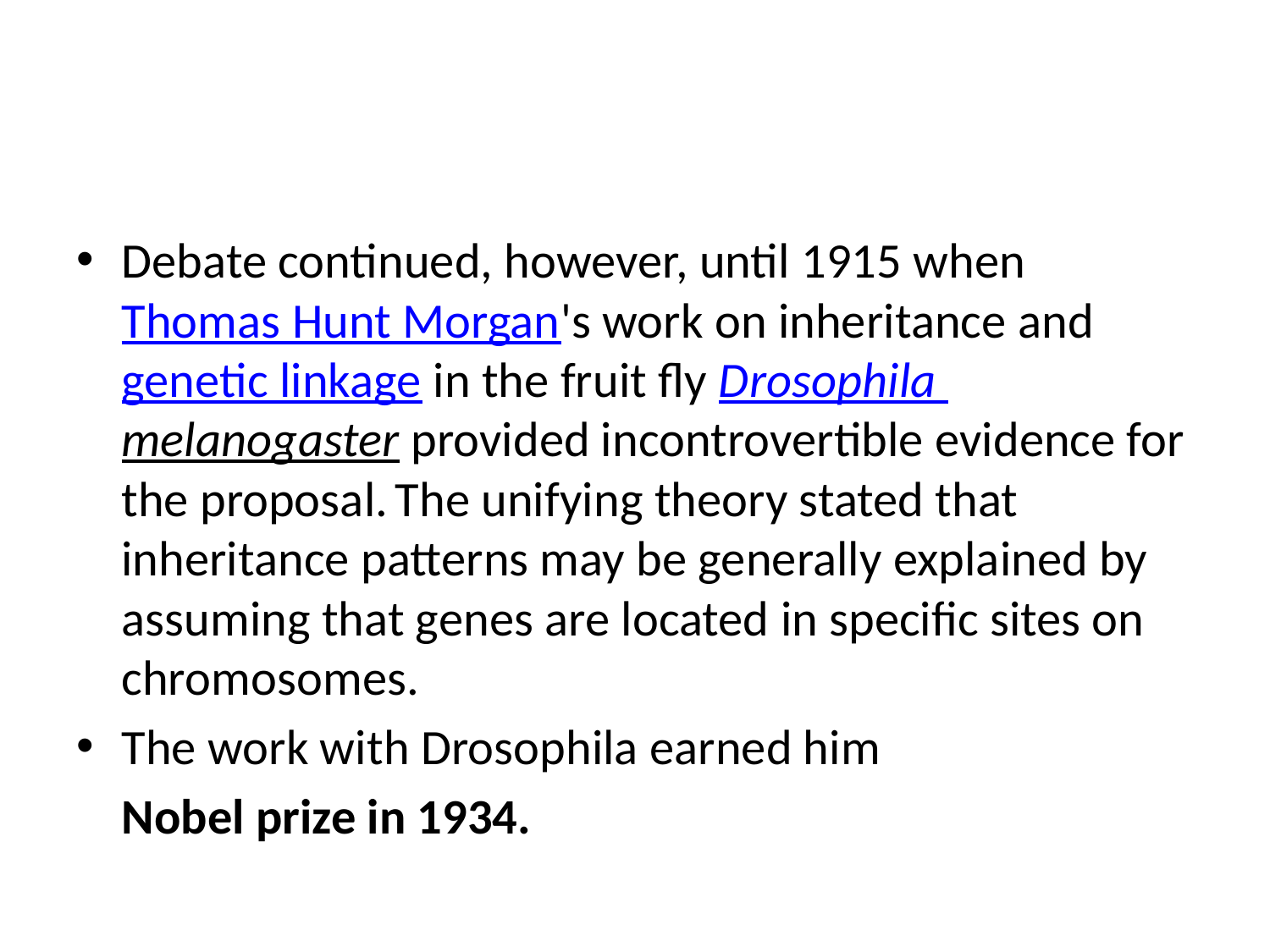

#
Debate continued, however, until 1915 when Thomas Hunt Morgan's work on inheritance and genetic linkage in the fruit fly Drosophila melanogaster provided incontrovertible evidence for the proposal. The unifying theory stated that inheritance patterns may be generally explained by assuming that genes are located in specific sites on chromosomes.
The work with Drosophila earned him
	Nobel prize in 1934.